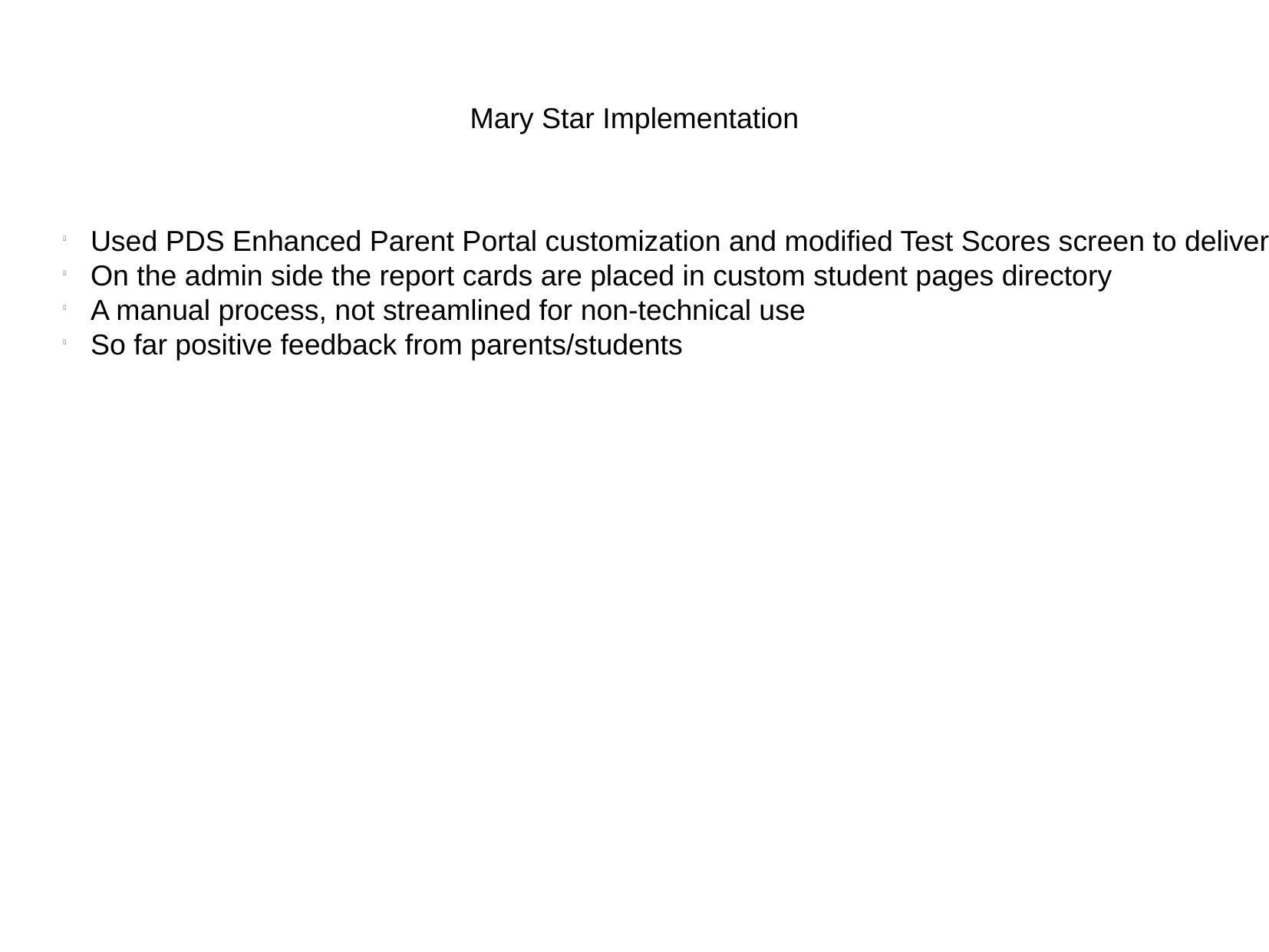

Mary Star Implementation
Used PDS Enhanced Parent Portal customization and modified Test Scores screen to deliver online report cards
On the admin side the report cards are placed in custom student pages directory
A manual process, not streamlined for non-technical use
So far positive feedback from parents/students